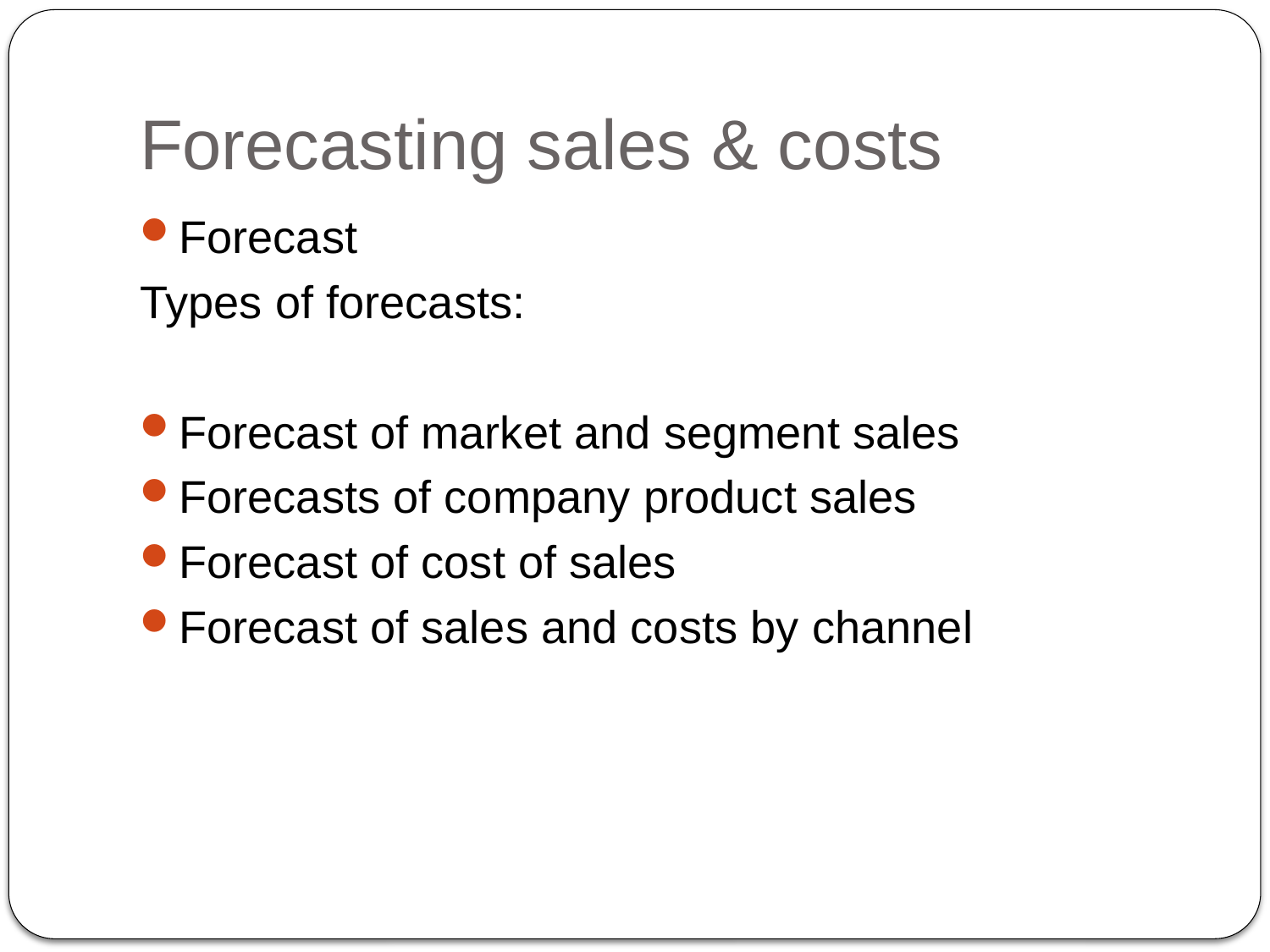

# Forecasting sales & costs
Forecast
Types of forecasts:

Forecast of market and segment sales
Forecasts of company product sales
Forecast of cost of sales
Forecast of sales and costs by channel